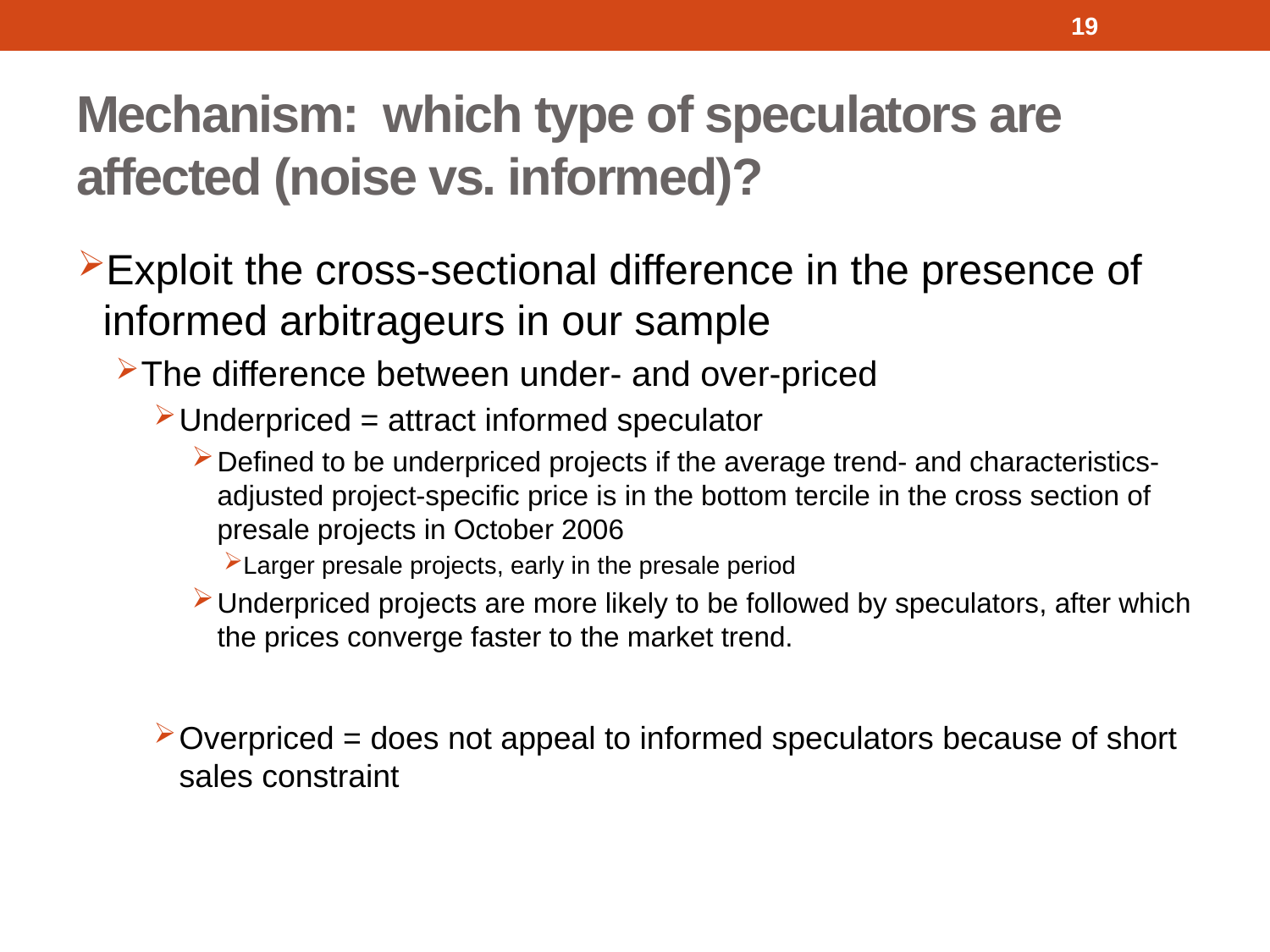

19
# Mechanism:  which type of speculators are affected (noise vs. informed)?
Exploit the cross-sectional difference in the presence of informed arbitrageurs in our sample
The difference between under- and over-priced
Underpriced = attract informed speculator
Defined to be underpriced projects if the average trend- and characteristics-adjusted project-specific price is in the bottom tercile in the cross section of presale projects in October 2006
Larger presale projects, early in the presale period
Underpriced projects are more likely to be followed by speculators, after which the prices converge faster to the market trend.

Overpriced = does not appeal to informed speculators because of short sales constraint